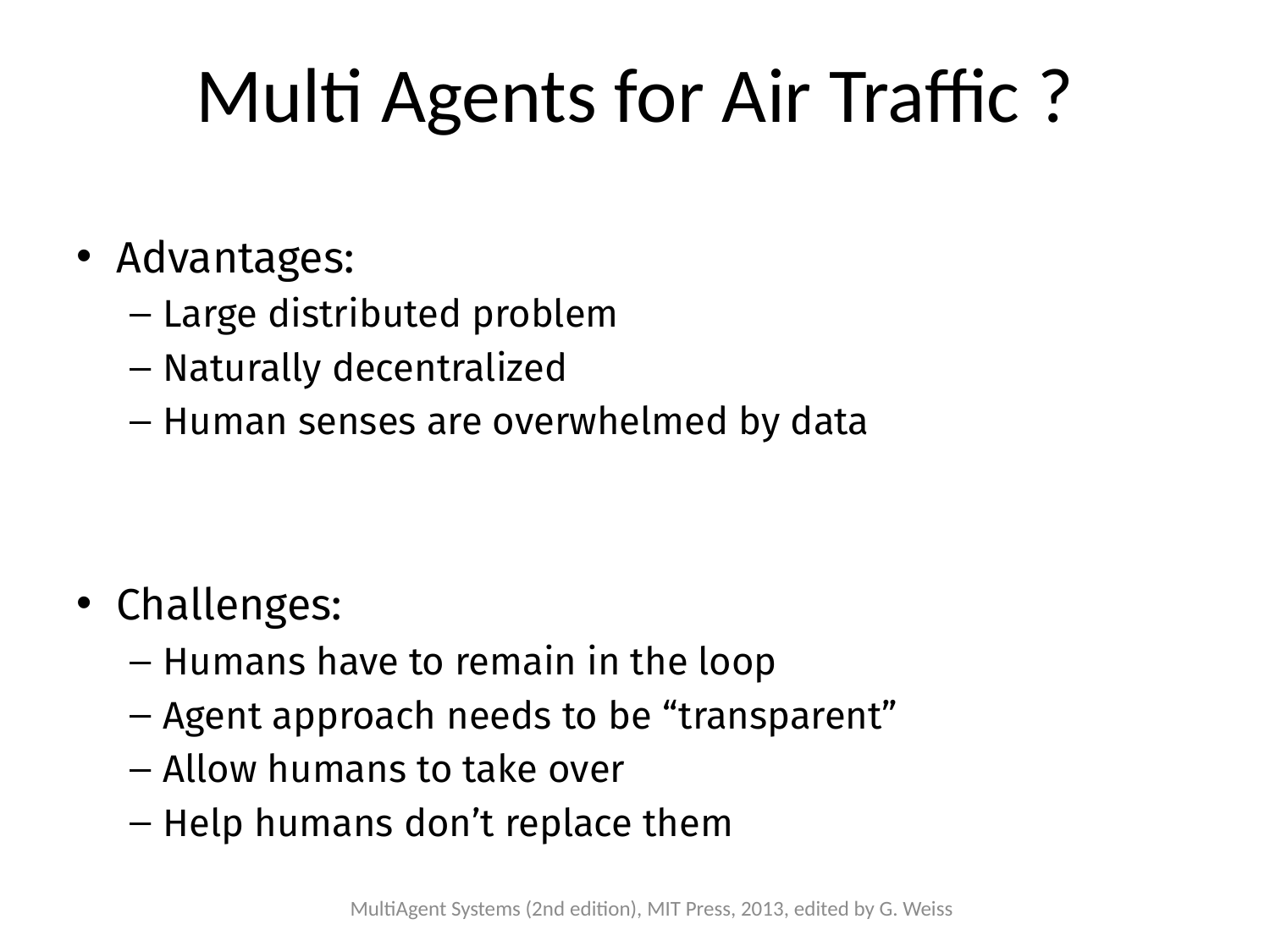

# Multi Agents for Air Traffic ?
Advantages:
Large distributed problem
Naturally decentralized
Human senses are overwhelmed by data

Challenges:
Humans have to remain in the loop
Agent approach needs to be “transparent”
Allow humans to take over
Help humans don’t replace them
MultiAgent Systems (2nd edition), MIT Press, 2013, edited by G. Weiss